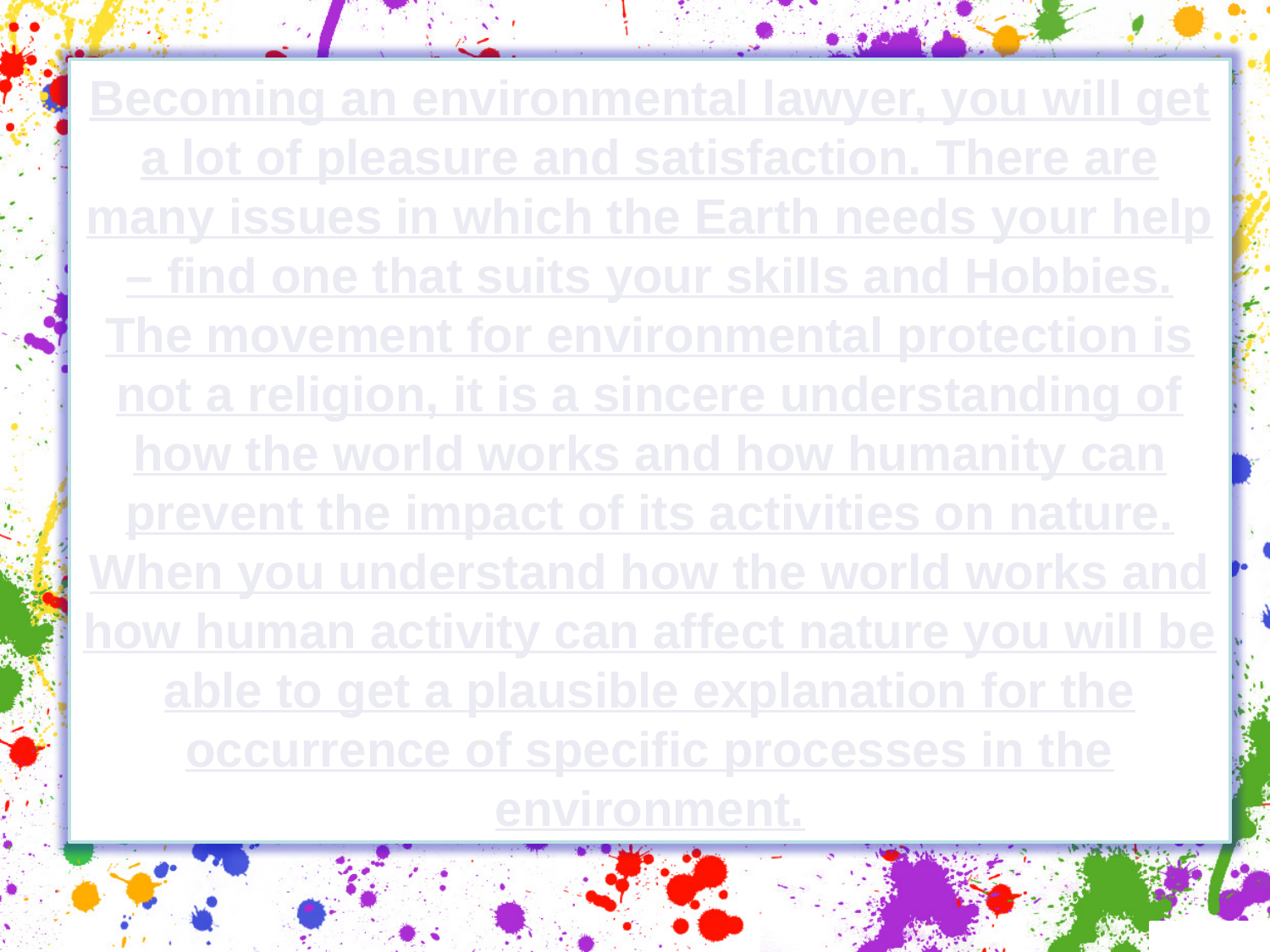

Becoming an environmental lawyer, you will get a lot of pleasure and satisfaction. There are many issues in which the Earth needs your help – find one that suits your skills and Hobbies. The movement for environmental protection is not a religion, it is a sincere understanding of how the world works and how humanity can prevent the impact of its activities on nature. When you understand how the world works and how human activity can affect nature you will be able to get a plausible explanation for the occurrence of specific processes in the environment.